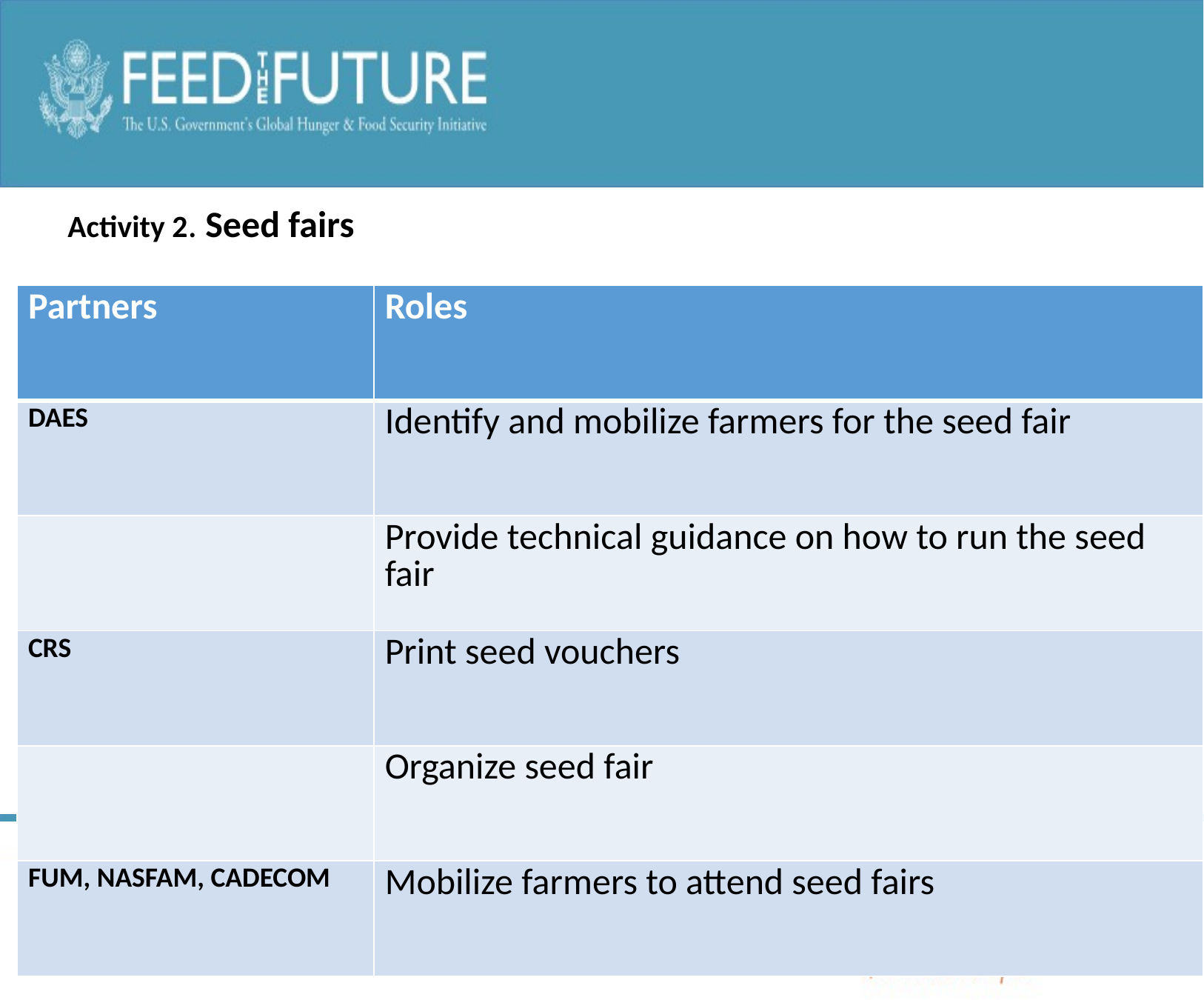

Activity 2. Seed fairs
| Partners | Roles |
| --- | --- |
| DAES | Identify and mobilize farmers for the seed fair |
|  | Provide technical guidance on how to run the seed fair |
| CRS | Print seed vouchers |
|  | Organize seed fair |
| FUM, NASFAM, CADECOM | Mobilize farmers to attend seed fairs |